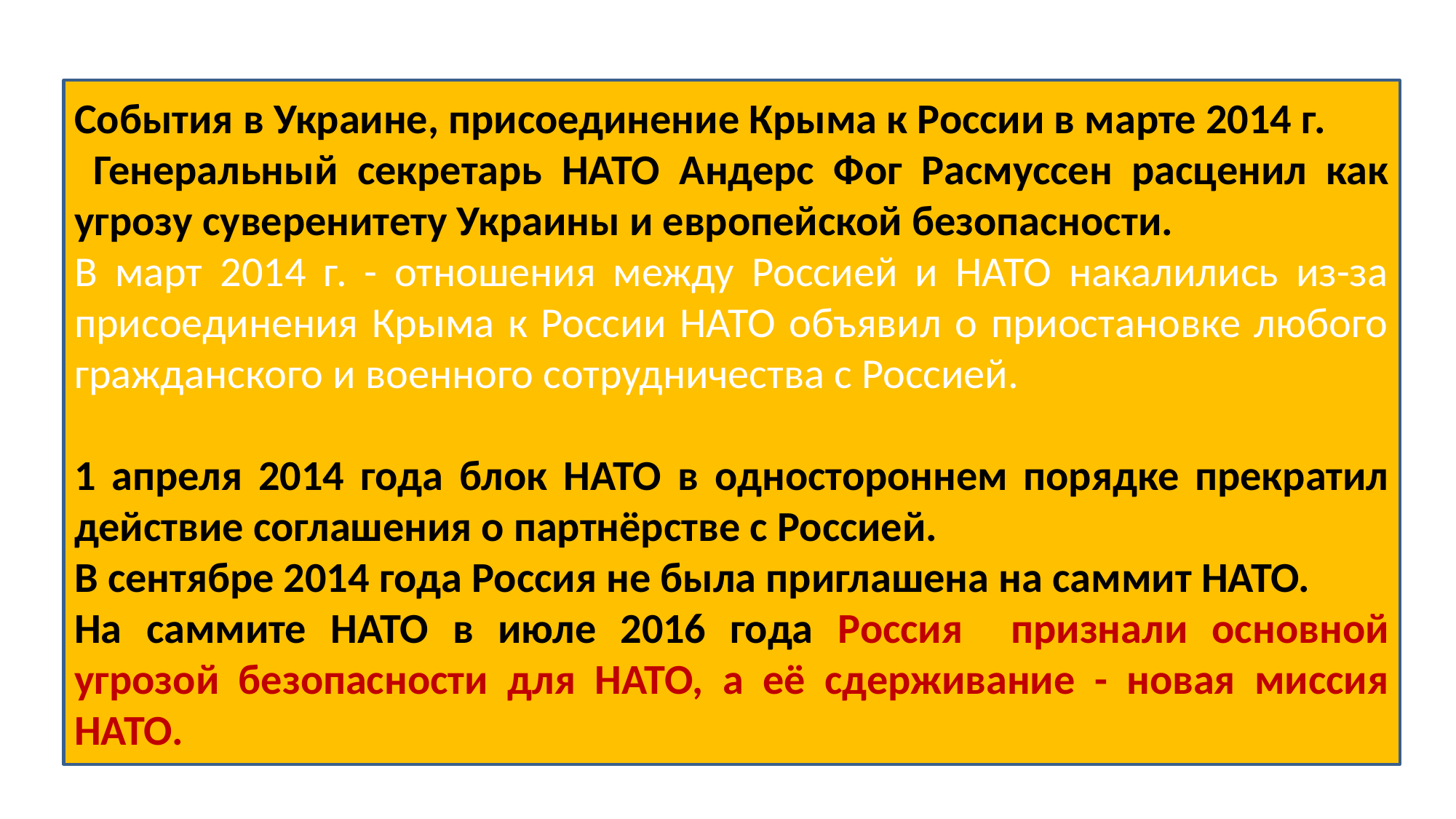

События в Украине, присоединение Крыма к России в марте 2014 г.
 Генеральный секретарь НАТО Андерс Фог Расмуссен расценил как угрозу суверенитету Украины и европейской безопасности.
В март 2014 г. - отношения между Россией и НАТО накалились из-за присоединения Крыма к России НАТО объявил о приостановке любого гражданского и военного сотрудничества с Россией.

1 апреля 2014 года блок НАТО в одностороннем порядке прекратил действие соглашения о партнёрстве с Россией.
В сентябре 2014 года Россия не была приглашена на саммит НАТО.
На саммите НАТО в июле 2016 года Россия  признали основной угрозой безопасности для НАТО, а её сдерживание - новая миссия НАТО.